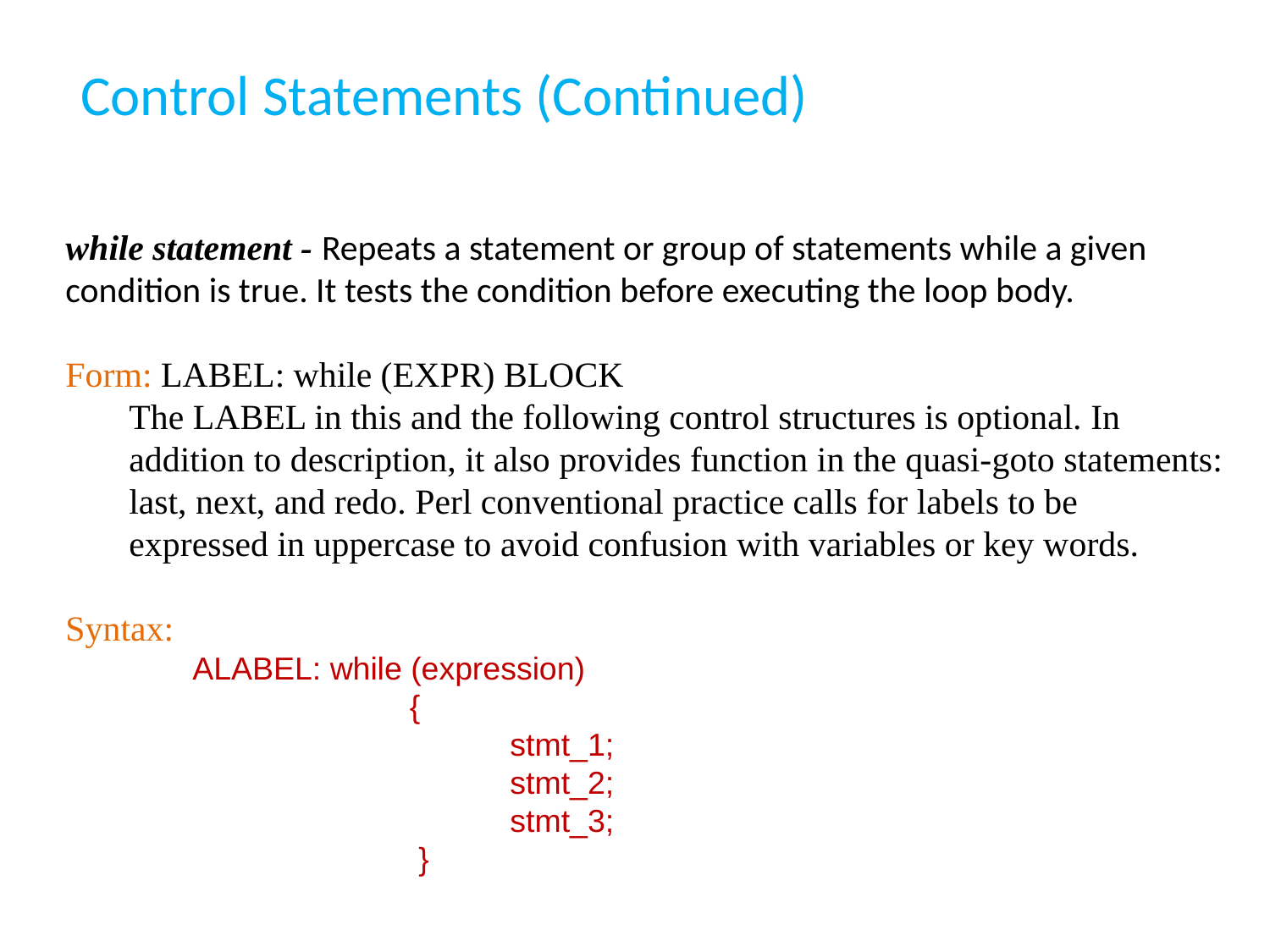

while statement - Repeats a statement or group of statements while a given condition is true. It tests the condition before executing the loop body.

Form: LABEL: while (EXPR) BLOCK
	The LABEL in this and the following control structures is optional. In addition to description, it also provides function in the quasi-goto statements: last, next, and redo. Perl conventional practice calls for labels to be expressed in uppercase to avoid confusion with variables or key words.

Syntax:
ALABEL: while (expression)
		   {
			stmt_1;
			stmt_2;
			stmt_3;
		    }

Control Statements (Continued)